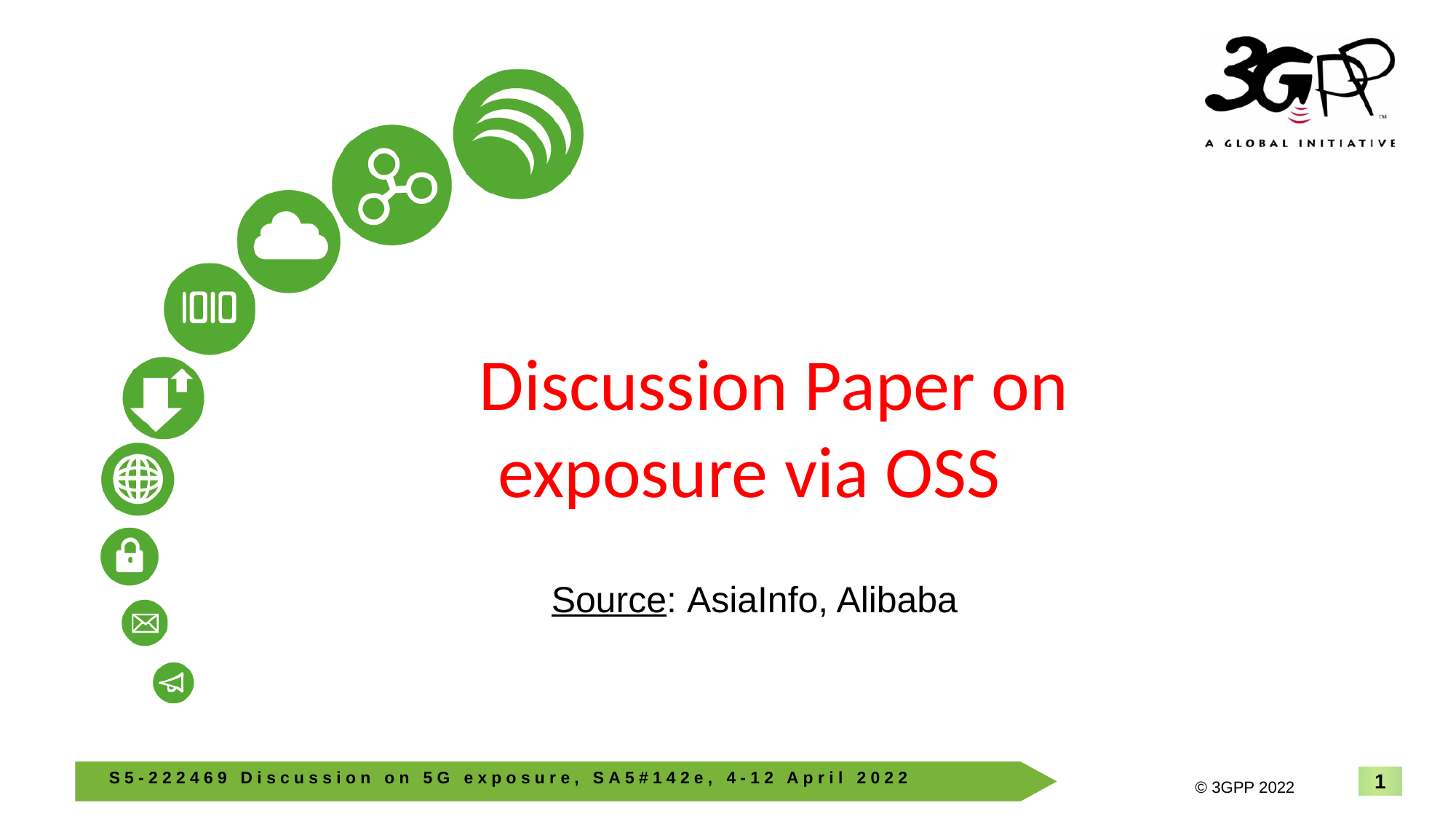

# Discussion Paper on exposure via OSS
Source: AsiaInfo, Alibaba